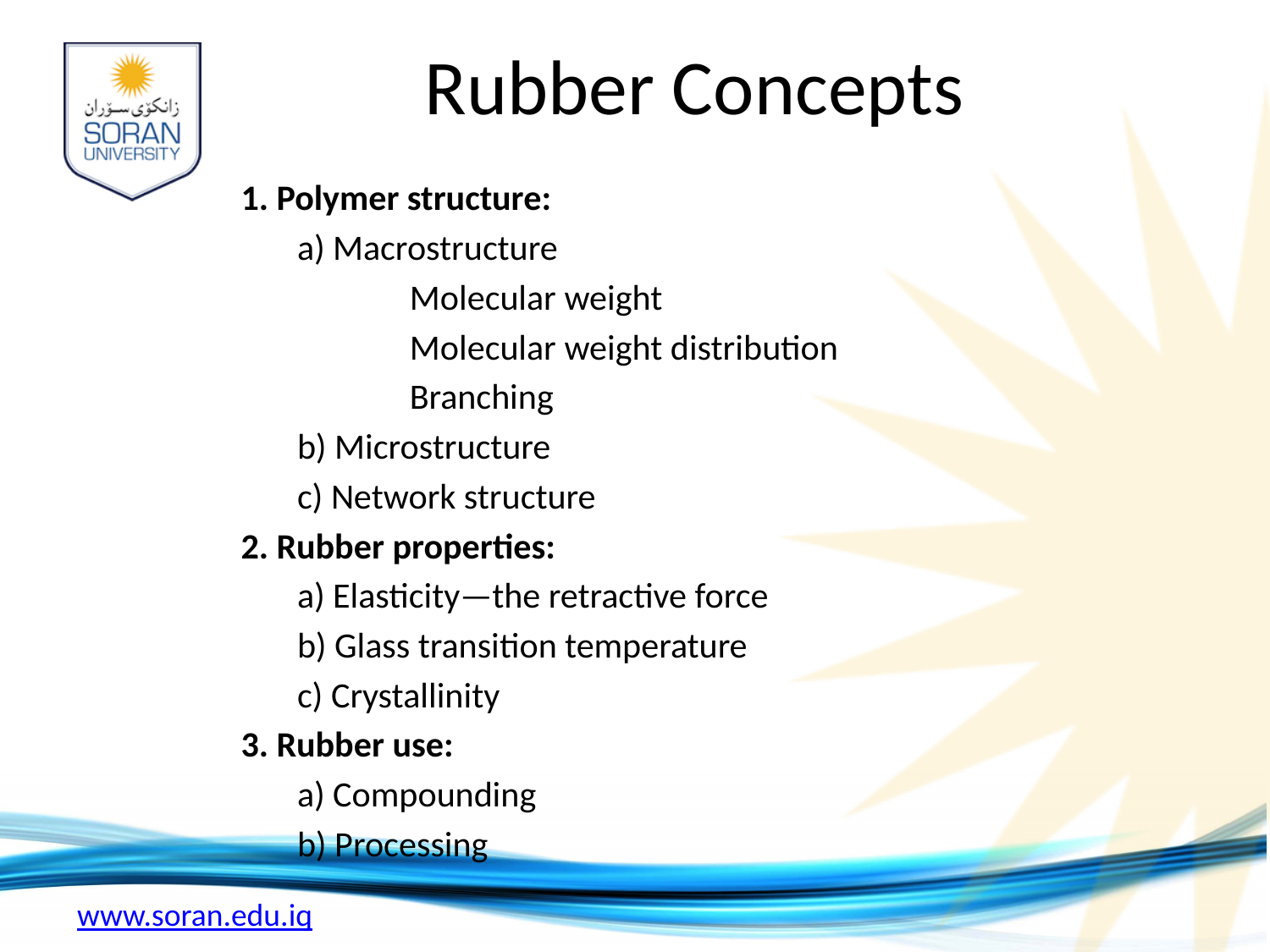

# Rubber Concepts
1. Polymer structure:
       a) Macrostructure
                     Molecular weight
                     Molecular weight distribution
                     Branching
       b) Microstructure
       c) Network structure
2. Rubber properties:
       a) Elasticity—the retractive force
       b) Glass transition temperature
       c) Crystallinity
3. Rubber use:
       a) Compounding
       b) Processing